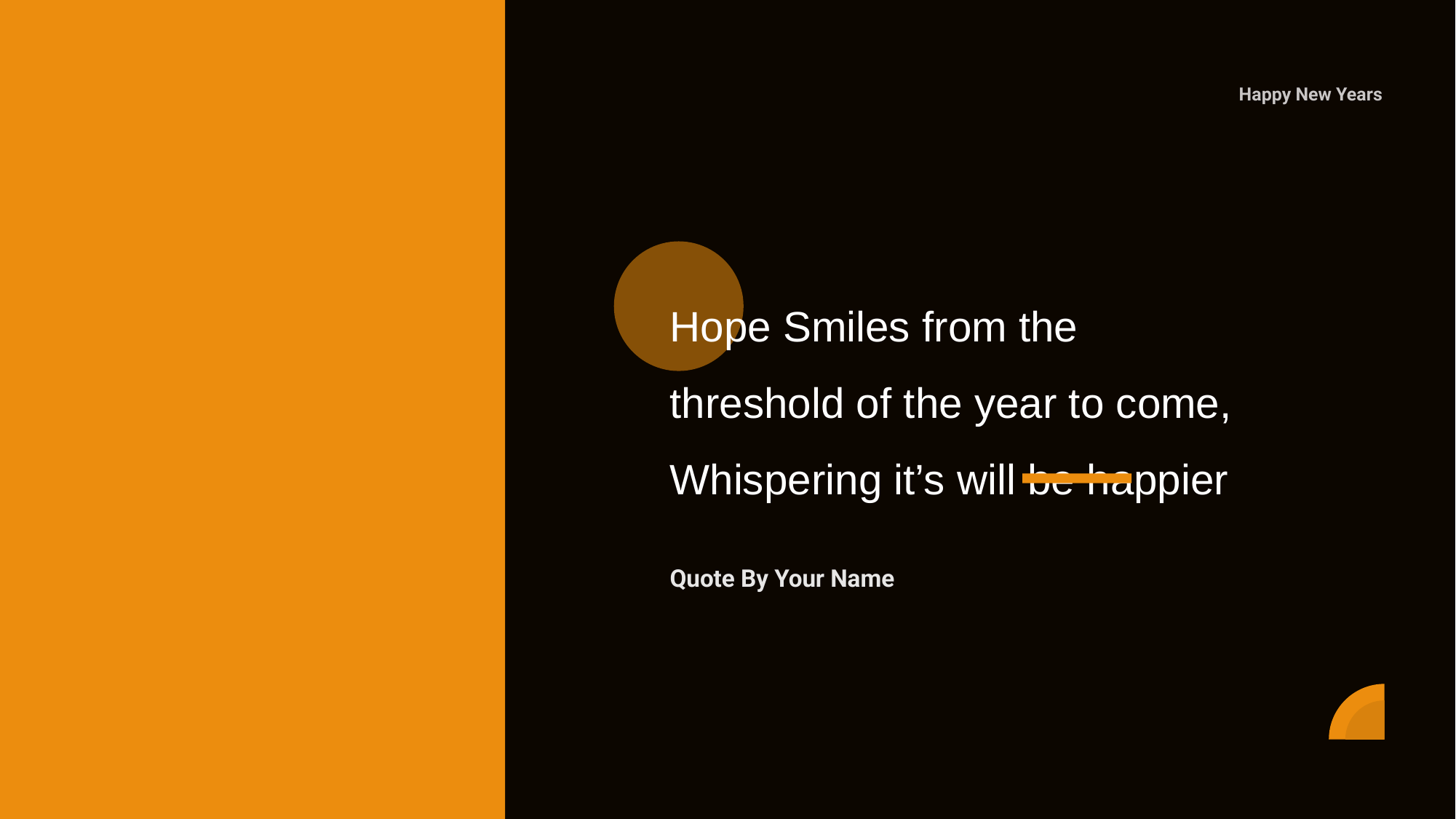

Happy New Years

Hope Smiles from the threshold of the year to come, Whispering it’s will be happier

Quote By Your Name